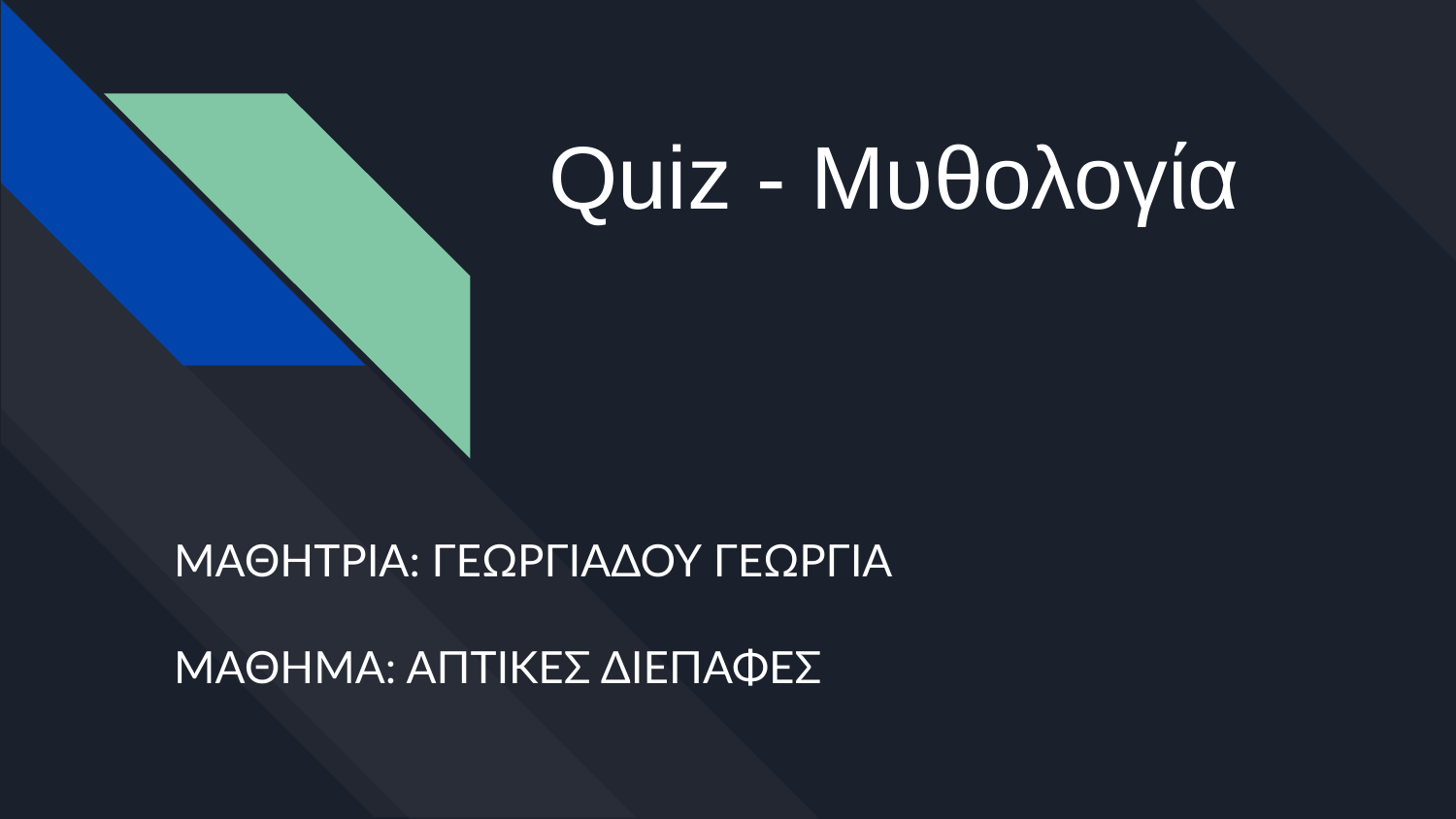

# Quiz - Μυθολογία
ΜΑΘΉΤΡΙΑ: ΓΕΩΡΓΙΑΔΟΥ ΓΕΩΡΓΙΑ

ΜΑΘΗΜΑ: ΑΠΤΙΚΕΣ ΔΙΕΠΑΦΕΣ